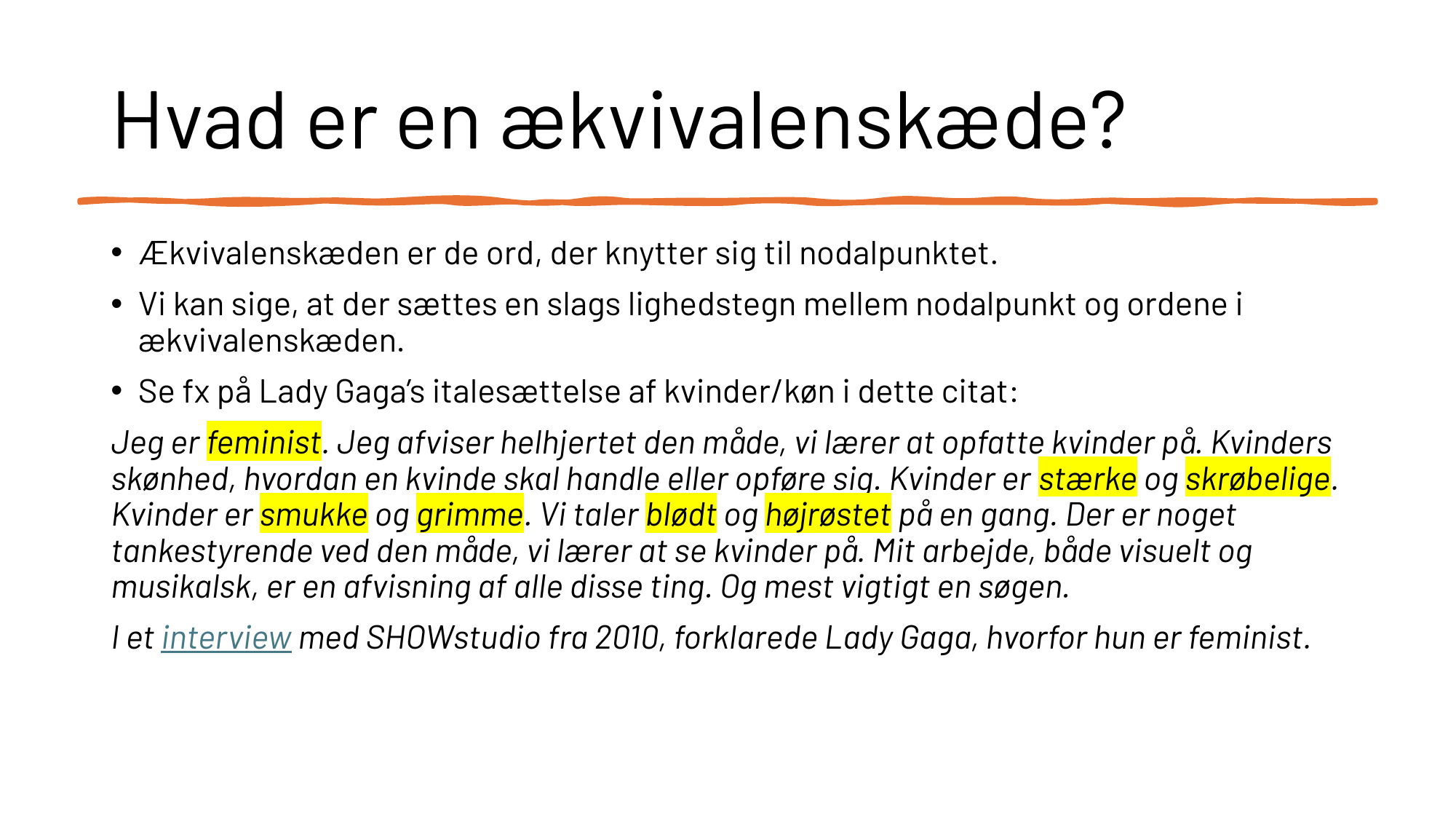

# Hvad er en ækvivalenskæde?

Ækvivalenskæden er de ord, der knytter sig til nodalpunktet.
Vi kan sige, at der sættes en slags lighedstegn mellem nodalpunkt og ordene i ækvivalenskæden.
Se fx på Lady Gaga’s italesættelse af kvinder/køn i dette citat:
Jeg er feminist. Jeg afviser helhjertet den måde, vi lærer at opfatte kvinder på. Kvinders skønhed, hvordan en kvinde skal handle eller opføre sig. Kvinder er stærke og skrøbelige. Kvinder er smukke og grimme. Vi taler blødt og højrøstet på en gang. Der er noget tankestyrende ved den måde, vi lærer at se kvinder på. Mit arbejde, både visuelt og musikalsk, er en afvisning af alle disse ting. Og mest vigtigt en søgen.
I et interview med SHOWstudio fra 2010, forklarede Lady Gaga, hvorfor hun er feminist.